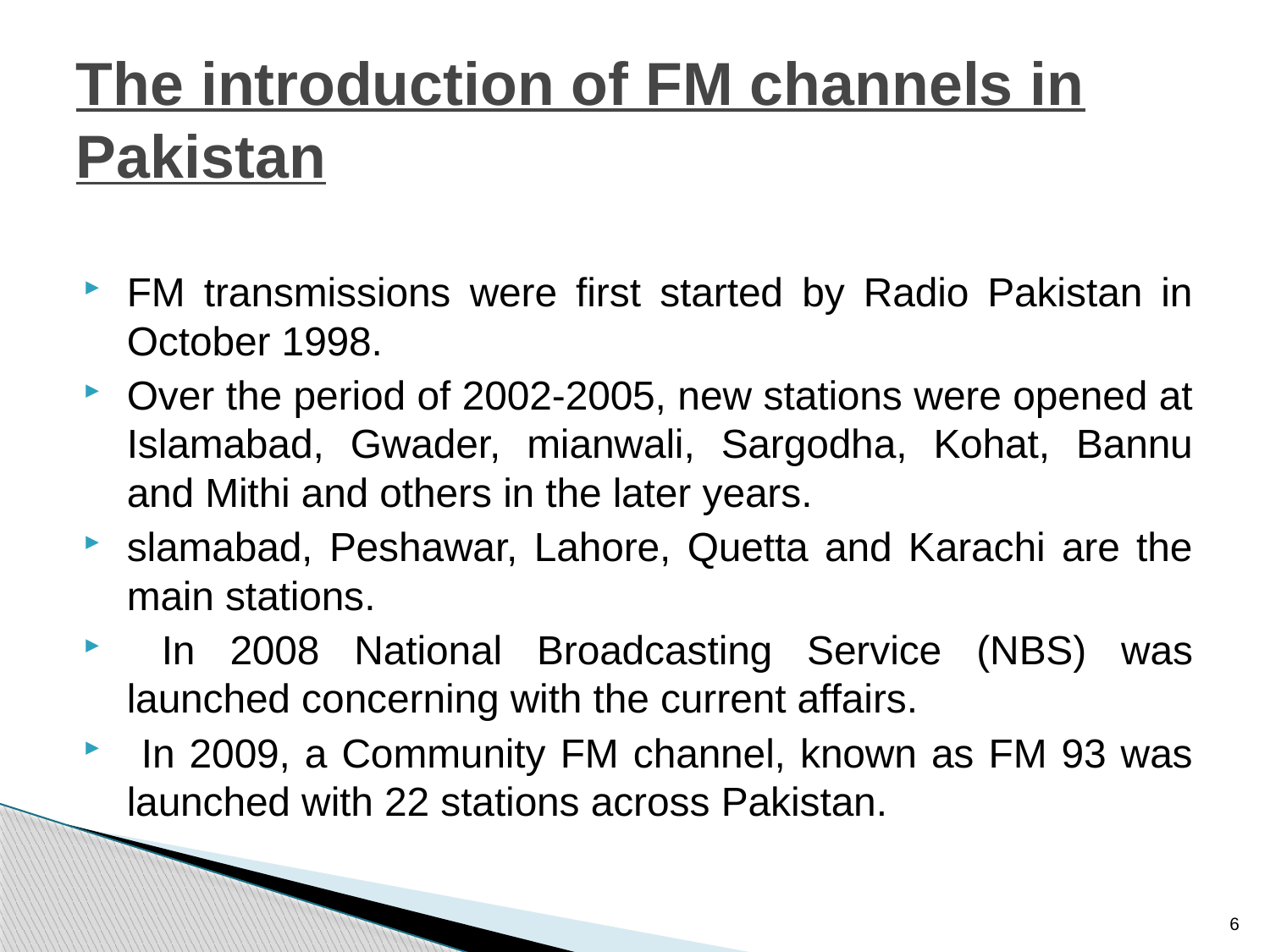

# The introduction of FM channels in Pakistan

FM transmissions were first started by Radio Pakistan in October 1998.
Over the period of 2002-2005, new stations were opened at Islamabad, Gwader, mianwali, Sargodha, Kohat, Bannu and Mithi and others in the later years.
slamabad, Peshawar, Lahore, Quetta and Karachi are the main stations.
 In 2008 National Broadcasting Service (NBS) was launched concerning with the current affairs.
 In 2009, a Community FM channel, known as FM 93 was launched with 22 stations across Pakistan.

6